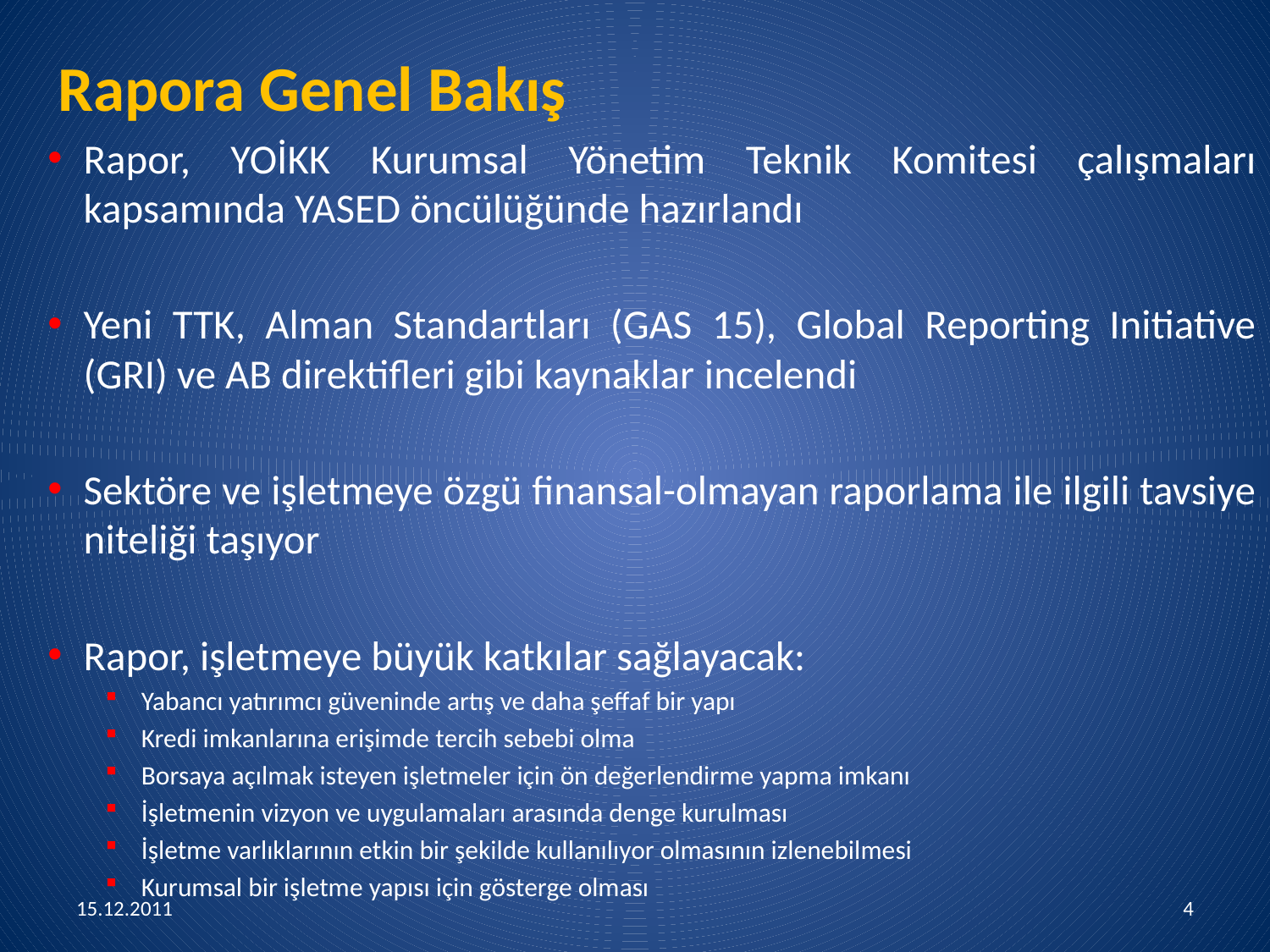

# Rapora Genel Bakış
Rapor, YOİKK Kurumsal Yönetim Teknik Komitesi çalışmaları kapsamında YASED öncülüğünde hazırlandı

Yeni TTK, Alman Standartları (GAS 15), Global Reporting Initiative (GRI) ve AB direktifleri gibi kaynaklar incelendi

Sektöre ve işletmeye özgü finansal-olmayan raporlama ile ilgili tavsiye niteliği taşıyor

Rapor, işletmeye büyük katkılar sağlayacak:
Yabancı yatırımcı güveninde artış ve daha şeffaf bir yapı
Kredi imkanlarına erişimde tercih sebebi olma
Borsaya açılmak isteyen işletmeler için ön değerlendirme yapma imkanı
İşletmenin vizyon ve uygulamaları arasında denge kurulması
İşletme varlıklarının etkin bir şekilde kullanılıyor olmasının izlenebilmesi
Kurumsal bir işletme yapısı için gösterge olması

15.12.2011
4